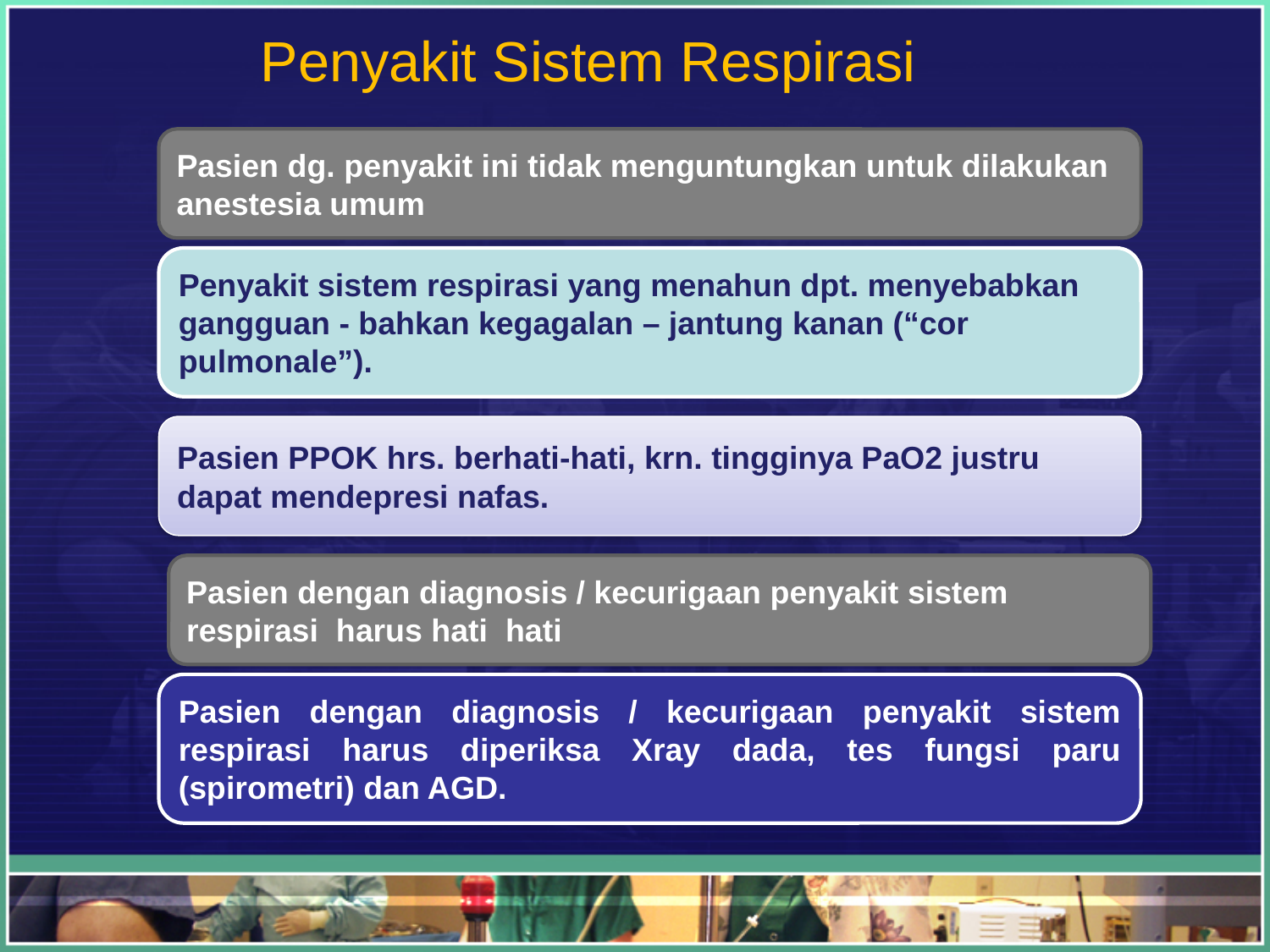

# Penyakit Sistem Respirasi
Pasien dg. penyakit ini tidak menguntungkan untuk dilakukan anestesia umum
Penyakit sistem respirasi yang menahun dpt. menyebabkan gangguan - bahkan kegagalan – jantung kanan (“cor pulmonale”).
Pasien PPOK hrs. berhati-hati, krn. tingginya PaO2 justru dapat mendepresi nafas.
Pasien dengan diagnosis / kecurigaan penyakit sistem respirasi  harus hati  hati
Pasien dengan diagnosis / kecurigaan penyakit sistem respirasi harus diperiksa Xray dada, tes fungsi paru (spirometri) dan AGD.